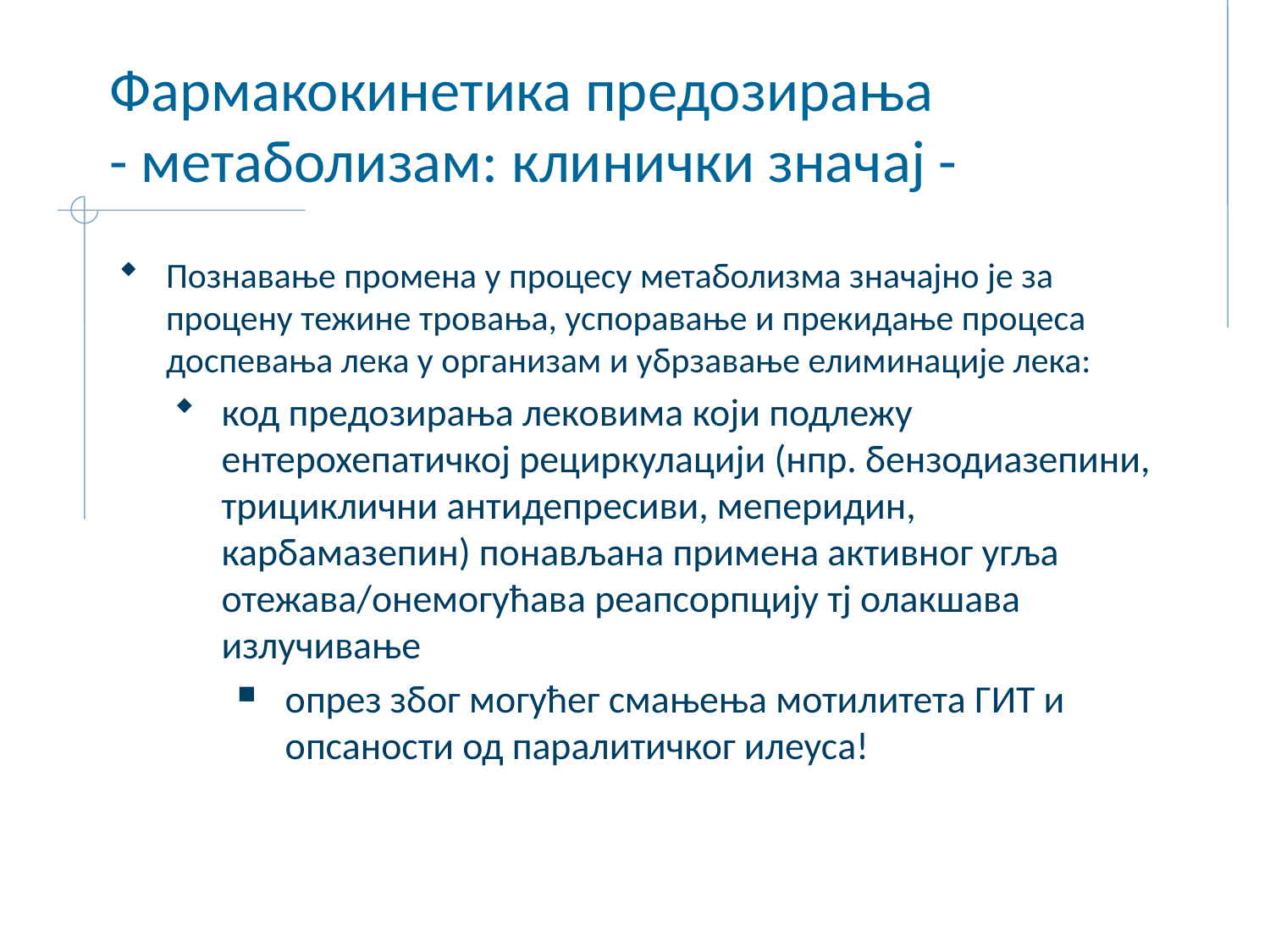

# Фармакокинетика предозирања - метаболизам: клинички значај -
Познавање промена у процесу метаболизма значајно је за процену тежине тровања, успоравање и прекидање процеса доспевања лека у организам и убрзавање елиминације лека:
код предозирања лековима који подлежу ентерохепатичкој рециркулацији (нпр. бензодиазепини, трициклични антидепресиви, меперидин, карбамазепин) понављана примена активног угља отежава/онемогућава реапсорпцију тј олакшава излучивање
опрез због могућег смањења мотилитета ГИТ и опсаности од паралитичког илеуса!